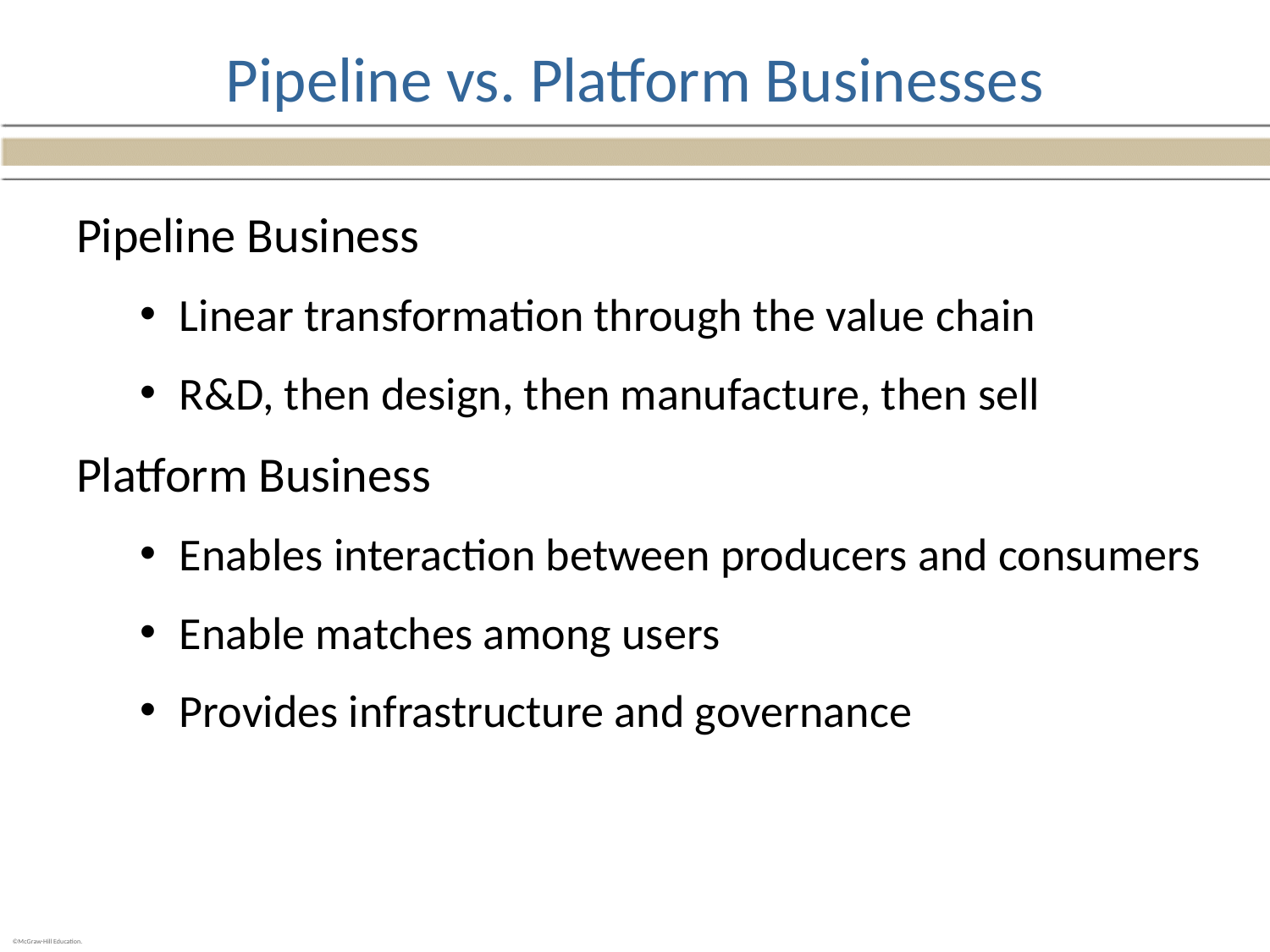

# Pipeline vs. Platform Businesses
Pipeline Business
Linear transformation through the value chain
R&D, then design, then manufacture, then sell
Platform Business
Enables interaction between producers and consumers
Enable matches among users
Provides infrastructure and governance